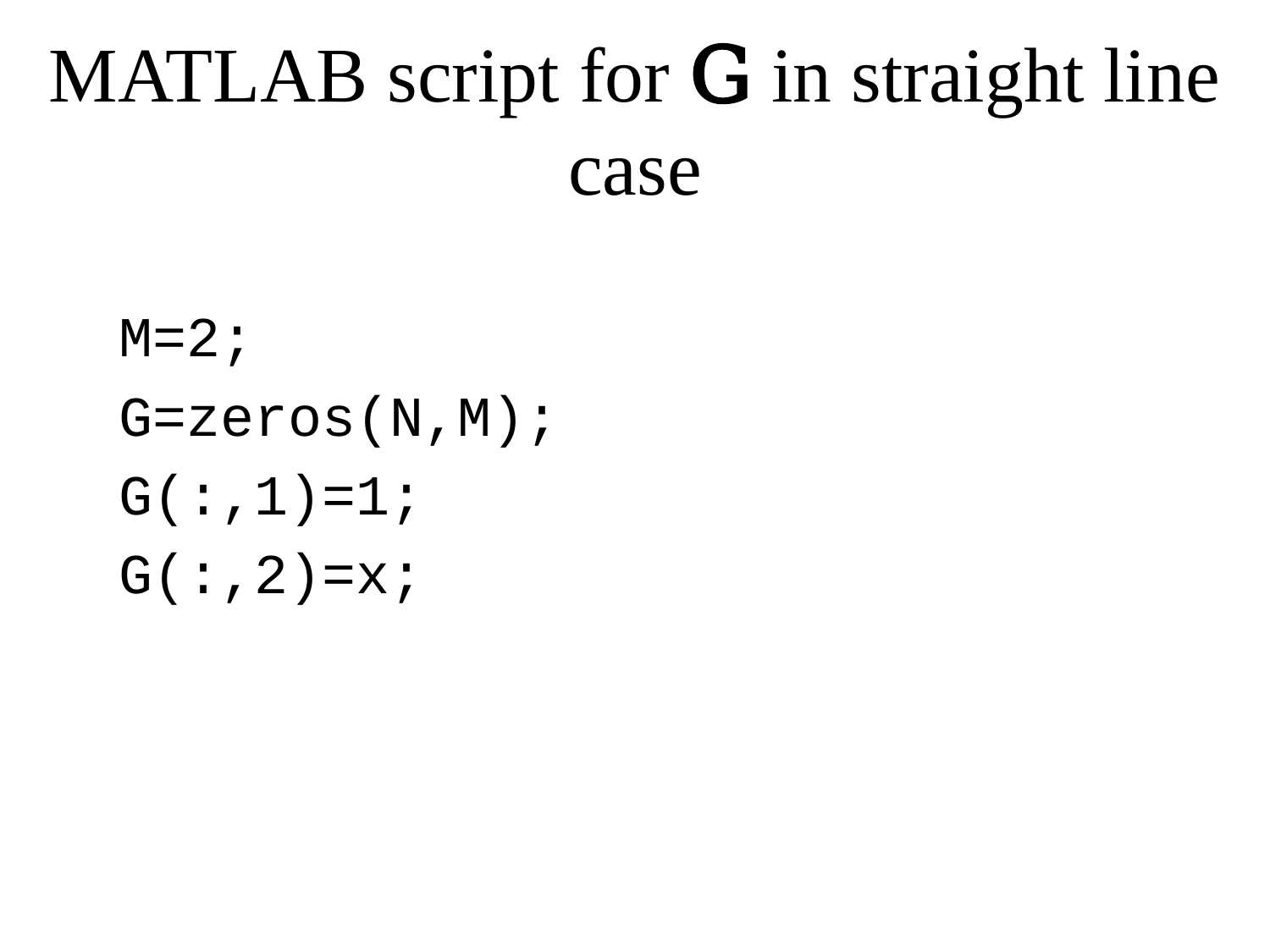

# MATLAB script for G in straight line case
M=2;
G=zeros(N,M);
G(:,1)=1;
G(:,2)=x;